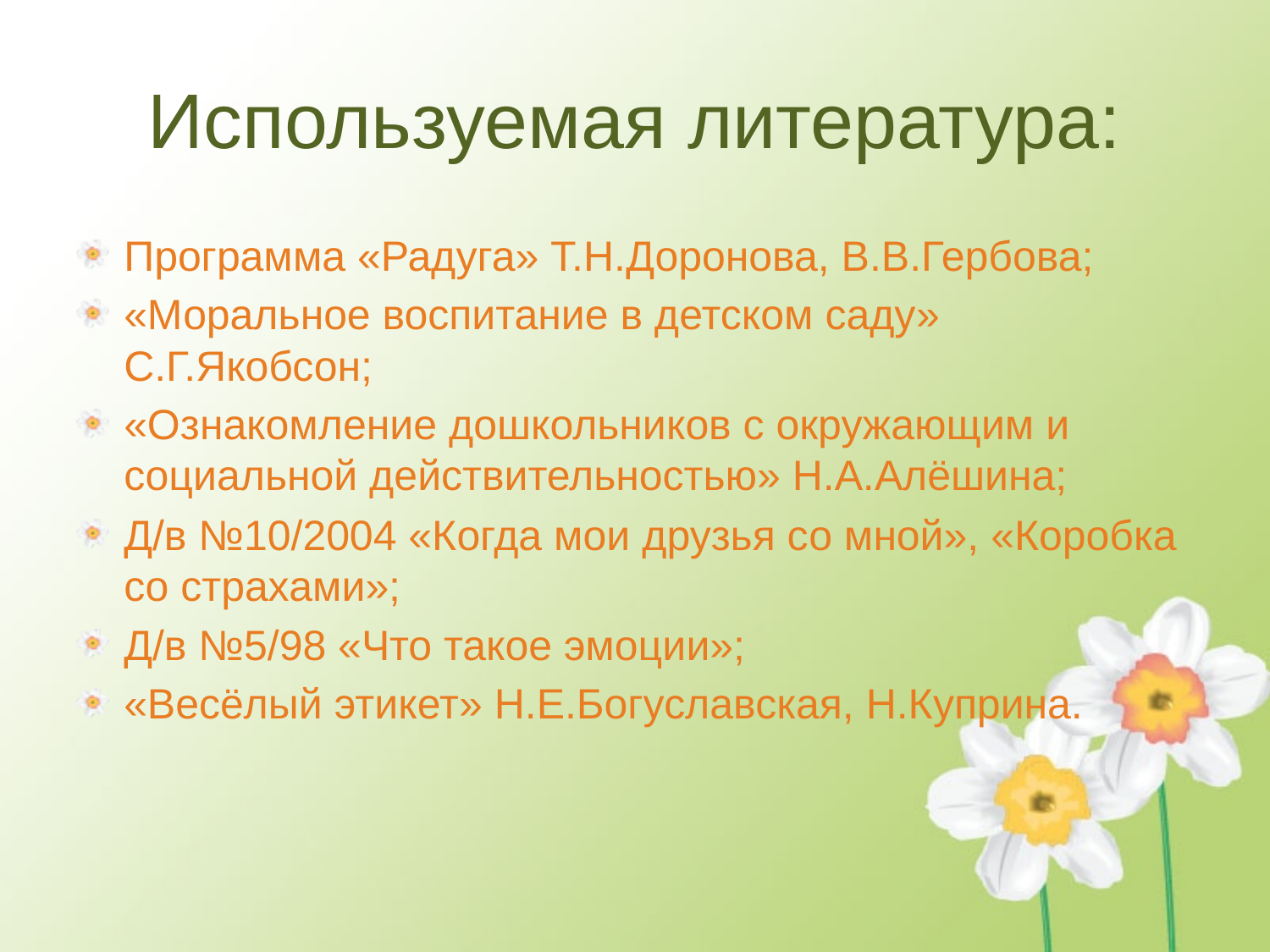

# Используемая литература:
Программа «Радуга» Т.Н.Доронова, В.В.Гербова;
«Моральное воспитание в детском саду» С.Г.Якобсон;
«Ознакомление дошкольников с окружающим и социальной действительностью» Н.А.Алёшина;
Д/в №10/2004 «Когда мои друзья со мной», «Коробка со страхами»;
Д/в №5/98 «Что такое эмоции»;
«Весёлый этикет» Н.Е.Богуславская, Н.Куприна.